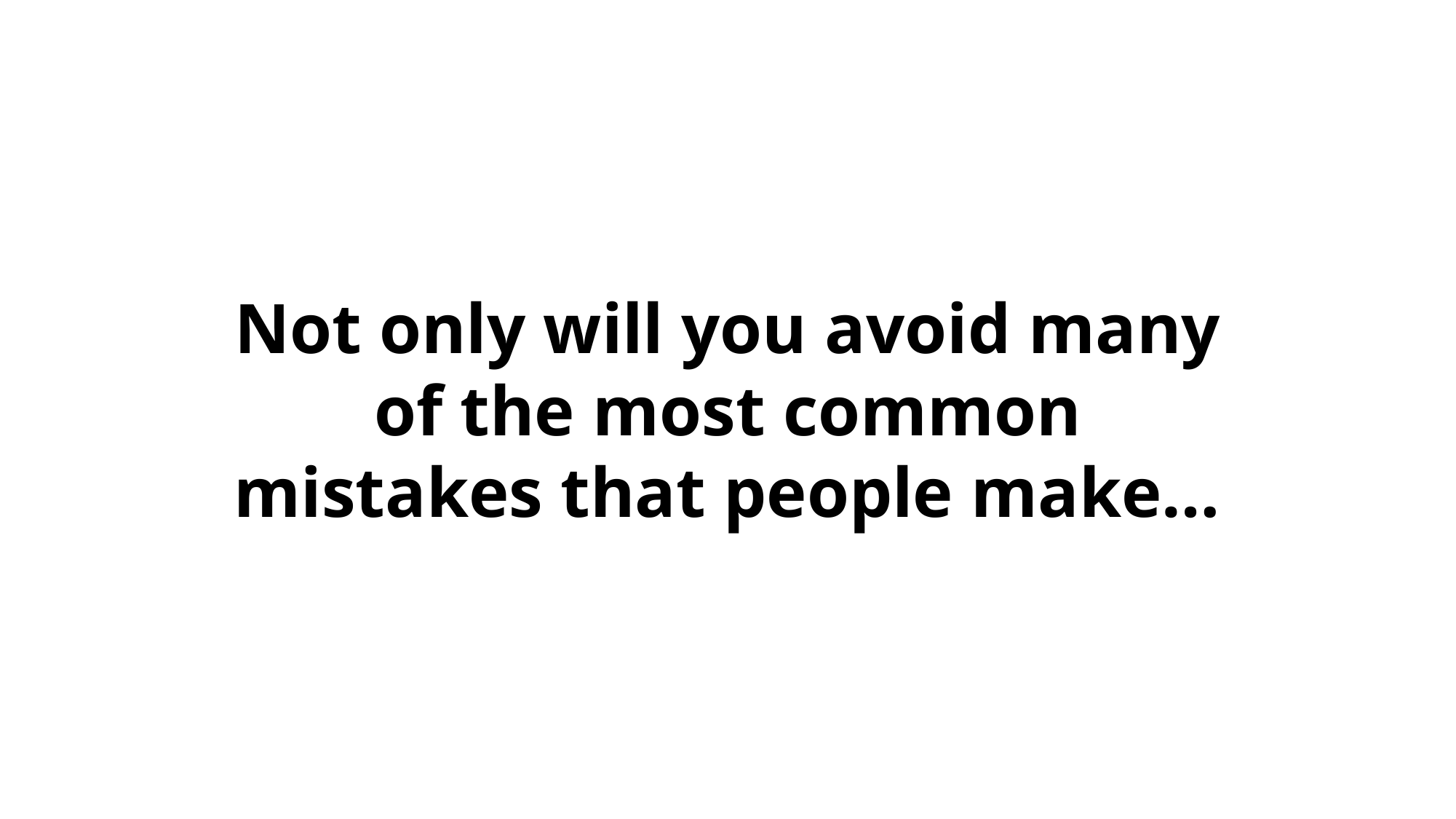

Not only will you avoid many of the most common mistakes that people make…